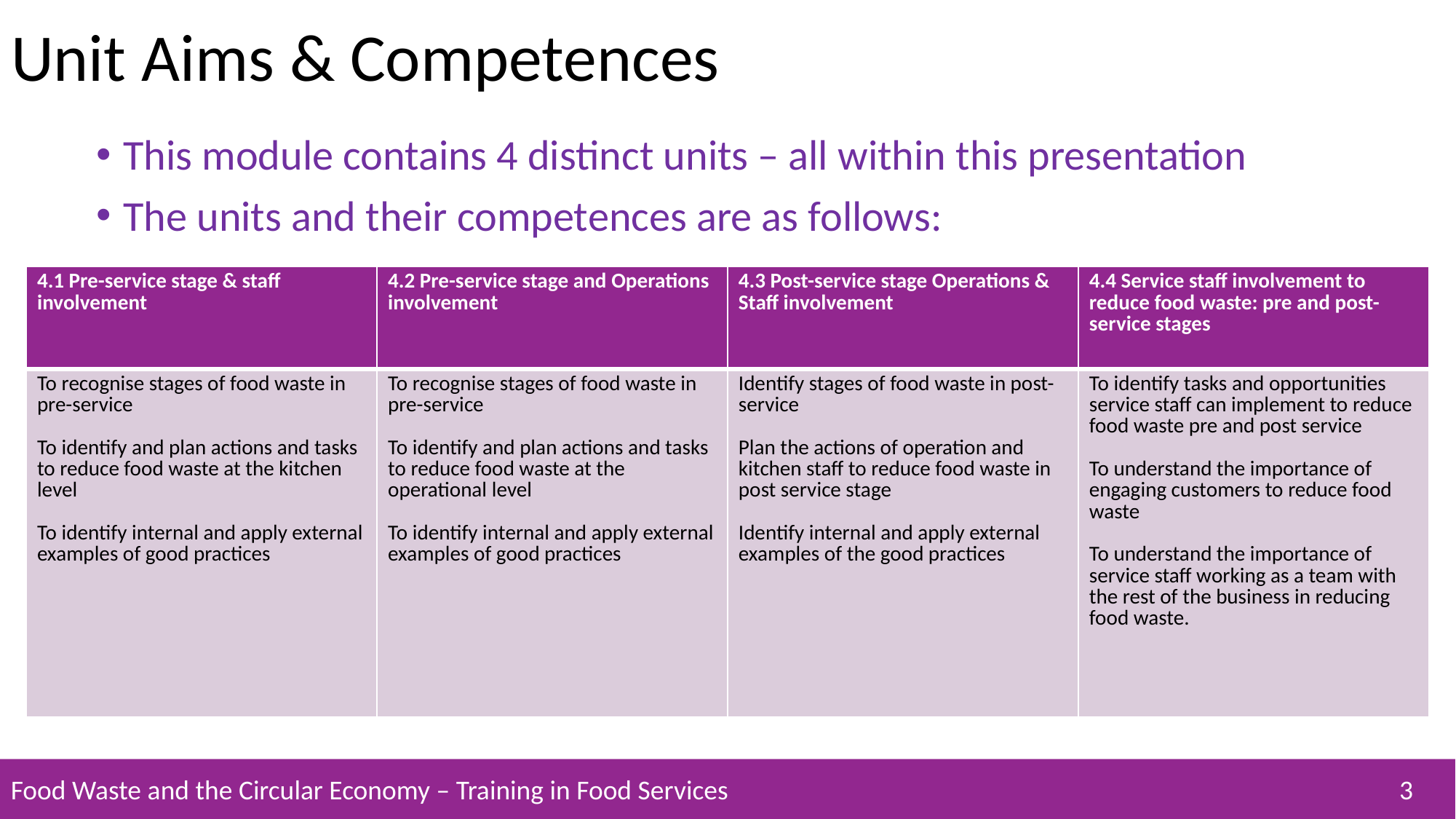

# Unit Aims & Competences
This module contains 4 distinct units – all within this presentation
The units and their competences are as follows:

| 4.1 Pre-service stage & staff involvement | 4.2 Pre-service stage and Operations involvement | 4.3 Post-service stage Operations & Staff involvement | 4.4 Service staff involvement to reduce food waste: pre and post-service stages |
| --- | --- | --- | --- |
| To recognise stages of food waste in pre-service To identify and plan actions and tasks to reduce food waste at the kitchen level To identify internal and apply external examples of good practices | To recognise stages of food waste in pre-service To identify and plan actions and tasks to reduce food waste at the operational level To identify internal and apply external examples of good practices | Identify stages of food waste in post-service Plan the actions of operation and kitchen staff to reduce food waste in post service stage Identify internal and apply external examples of the good practices | To identify tasks and opportunities service staff can implement to reduce food waste pre and post service To understand the importance of engaging customers to reduce food waste To understand the importance of service staff working as a team with the rest of the business in reducing food waste. |